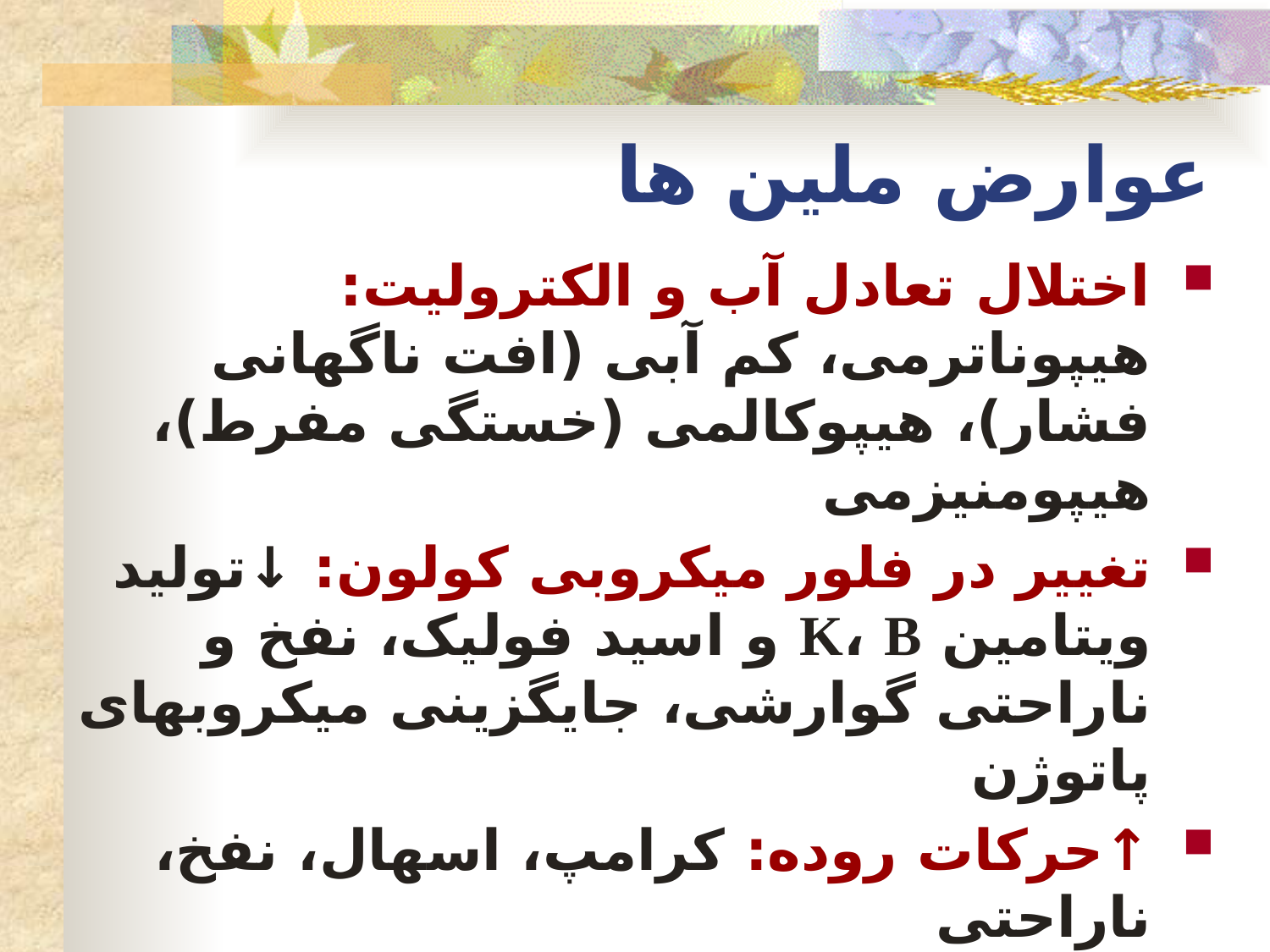

# عوارض ملین ها
اختلال تعادل آب و الکترولیت: هیپوناترمی، کم آبی (افت ناگهانی فشار)، هیپوکالمی (خستگی مفرط)، هیپومنیزمی
تغییر در فلور میکروبی کولون: ↓تولید ویتامین K، B و اسید فولیک، نفخ و ناراحتی گوارشی، جایگزینی میکروبهای پاتوژن
↑حرکات روده: کرامپ، اسهال، نفخ، ناراحتی
مصرف ملین ها در خطر انسداد روده ممنوع است و در کم آبی نیز نباید مصرف شوند.